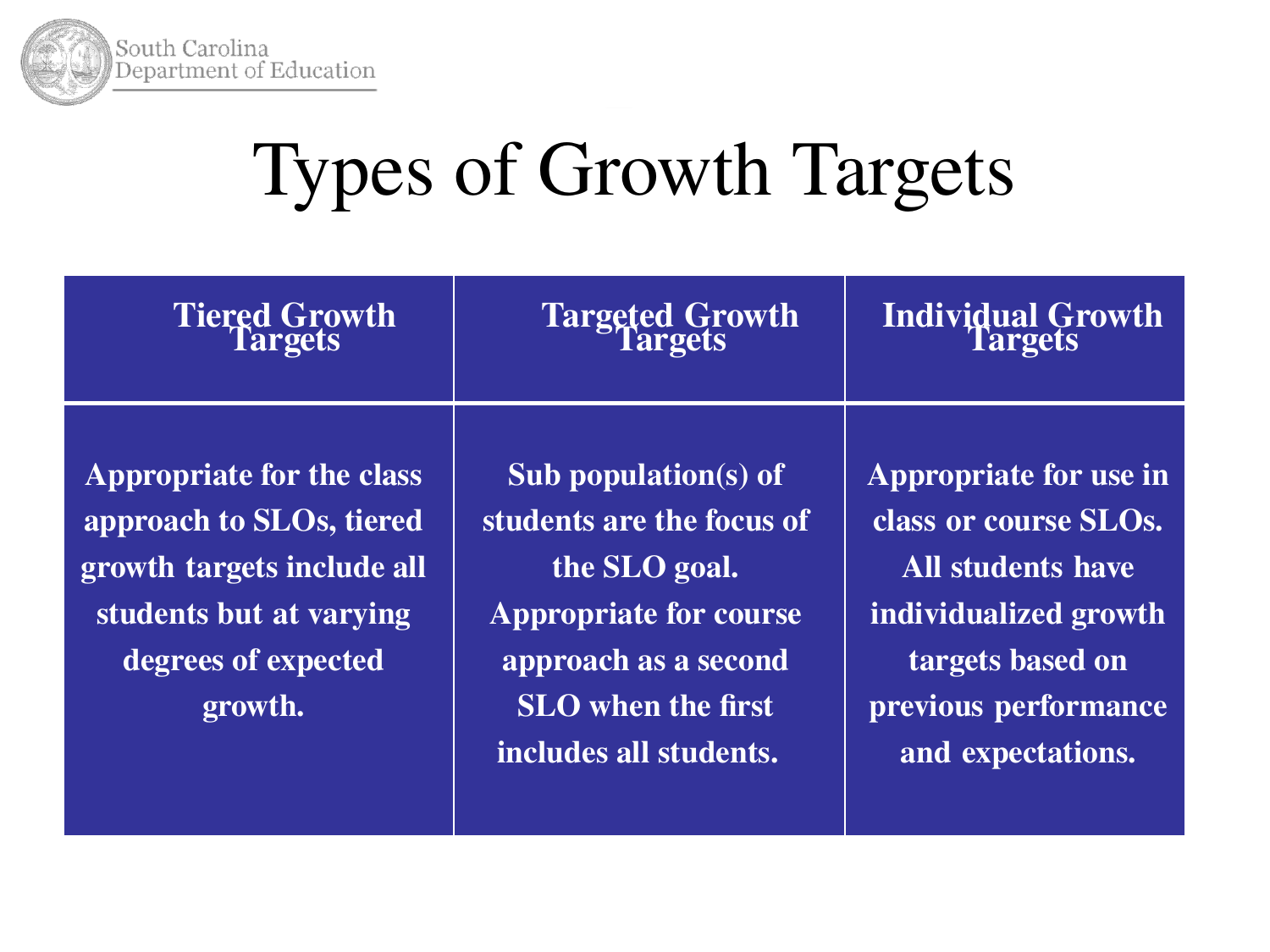

# Types of Growth Targets
| Tiered Growth Targets | Targeted Growth Targets | Individual Growth Targets |
| --- | --- | --- |
| Appropriate for the class approach to SLOs, tiered growth targets include all students but at varying degrees of expected growth. | Sub population(s) of students are the focus of the SLO goal. Appropriate for course approach as a second SLO when the first includes all students. | Appropriate for use in class or course SLOs. All students have individualized growth targets based on previous performance and expectations. |